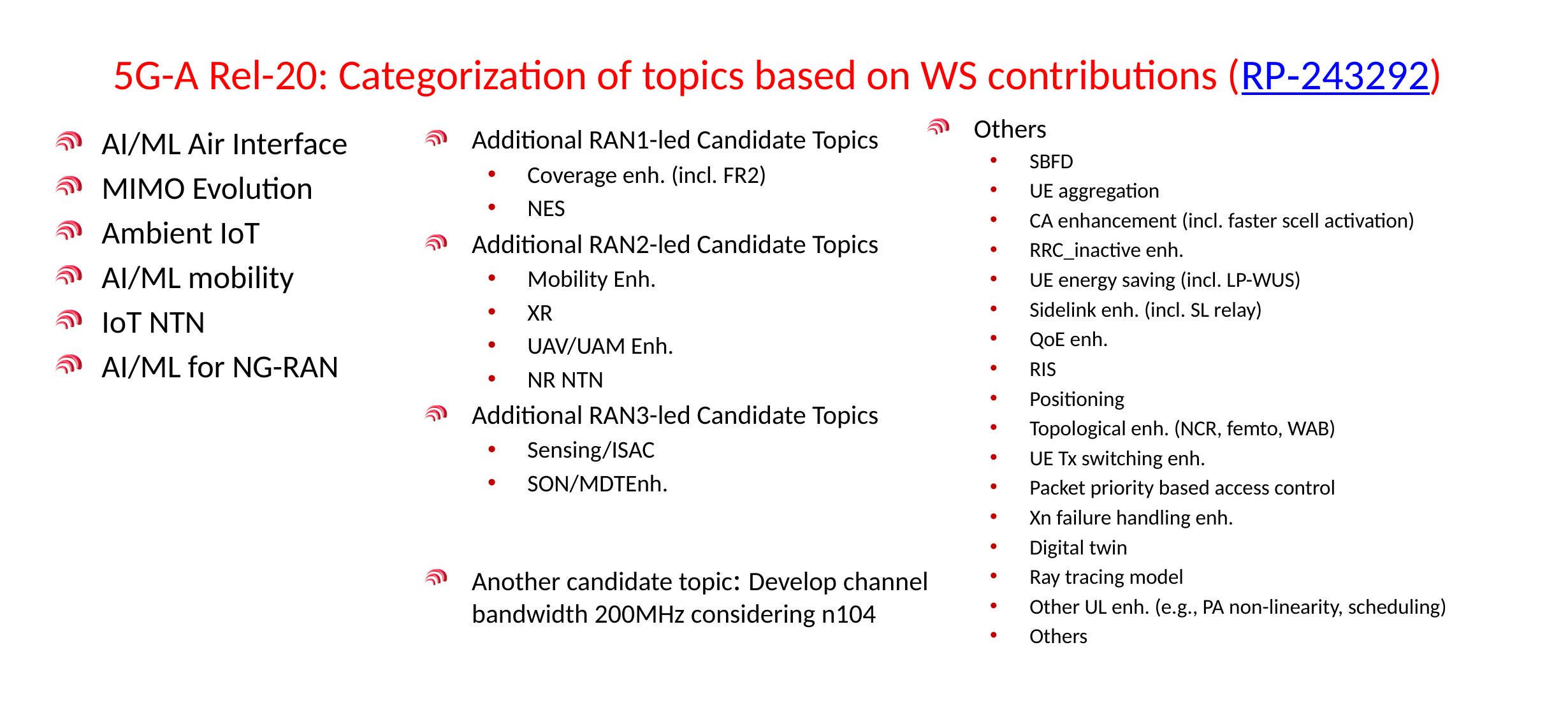

# 5G-A Rel-20: Categorization of topics based on WS contributions (RP‑243292)
Others
SBFD
UE aggregation
CA enhancement (incl. faster scell activation)
RRC_inactive enh.
UE energy saving (incl. LP-WUS)
Sidelink enh. (incl. SL relay)
QoE enh.
RIS
Positioning
Topological enh. (NCR, femto, WAB)
UE Tx switching enh.
Packet priority based access control
Xn failure handling enh.
Digital twin
Ray tracing model
Other UL enh. (e.g., PA non-linearity, scheduling)
Others

AI/ML Air Interface
MIMO Evolution
Ambient IoT
AI/ML mobility
IoT NTN
AI/ML for NG-RAN

Additional RAN1-led Candidate Topics
Coverage enh. (incl. FR2)
NES
Additional RAN2-led Candidate Topics
Mobility Enh.
XR
UAV/UAM Enh.
NR NTN
Additional RAN3-led Candidate Topics
Sensing/ISAC
SON/MDTEnh.

Another candidate topic: Develop channel bandwidth 200MHz considering n104